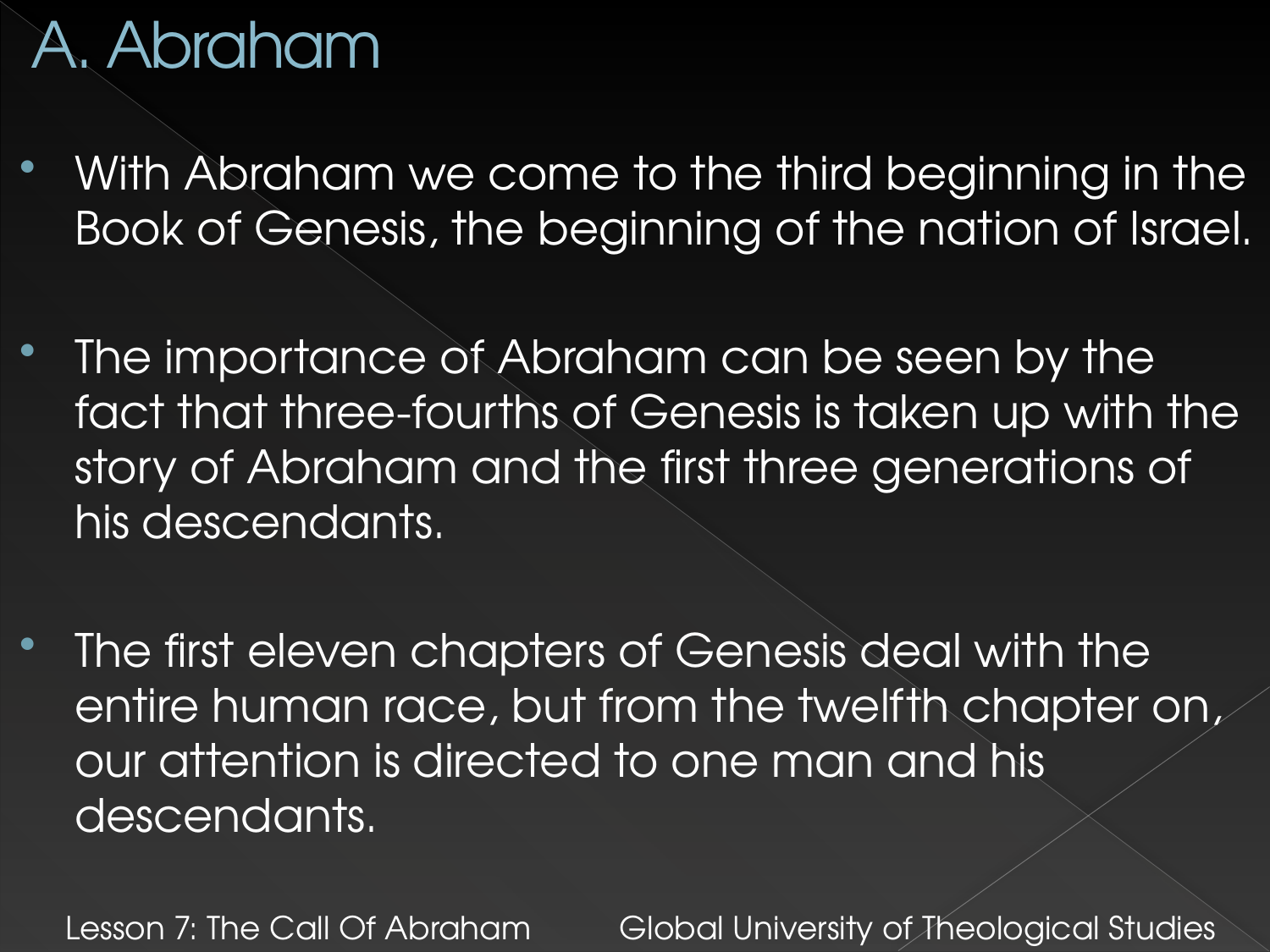

# A. Abraham
With Abraham we come to the third beginning in the Book of Genesis, the beginning of the nation of Israel.

The importance of Abraham can be seen by the fact that three-fourths of Genesis is taken up with the story of Abraham and the first three generations of his descendants.

The first eleven chapters of Genesis deal with the entire human race, but from the twelfth chapter on, our attention is directed to one man and his descendants.
Lesson 7: The Call Of Abraham          Global University of Theological Studies